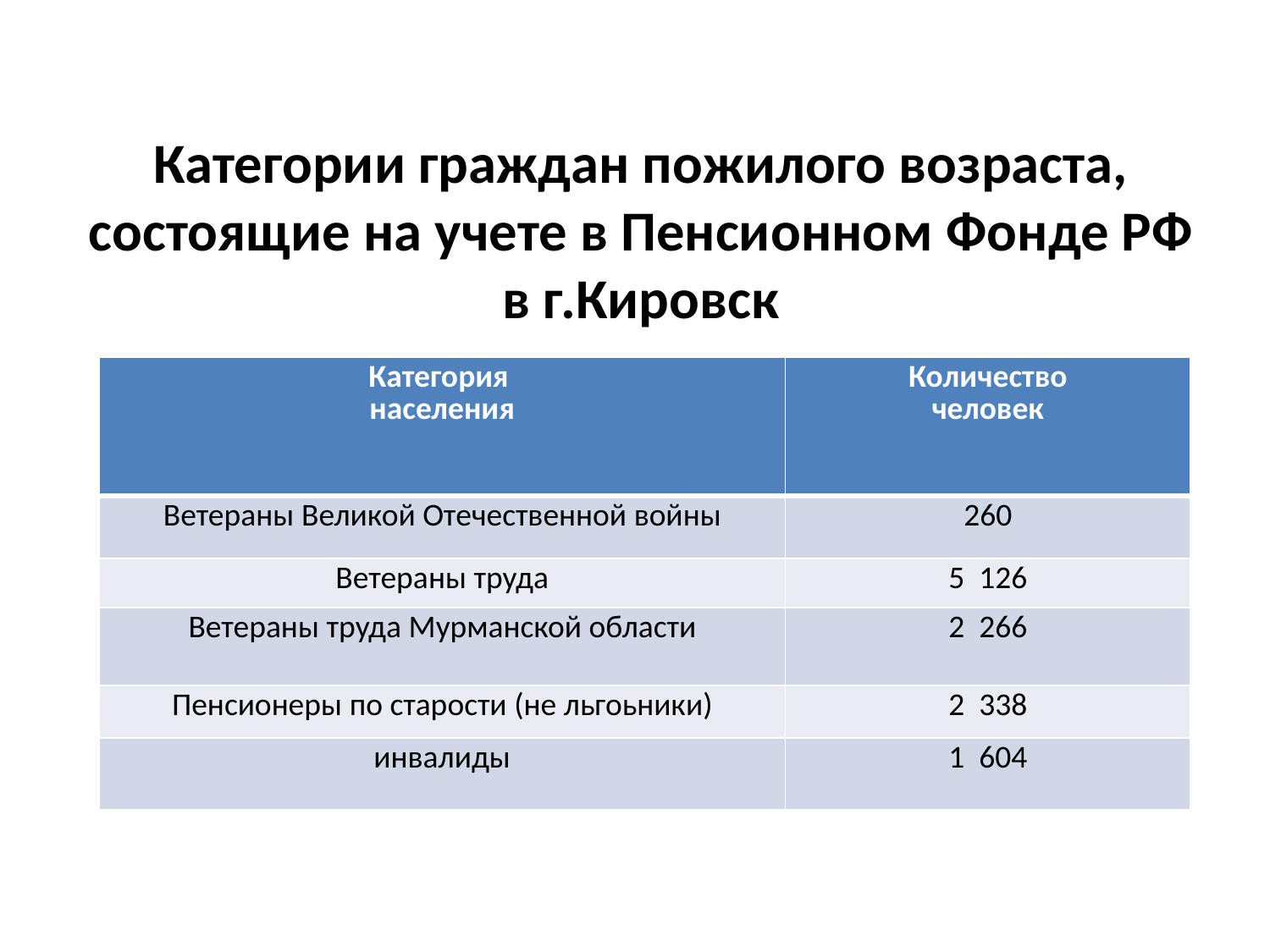

# Категории граждан пожилого возраста, состоящие на учете в Пенсионном Фонде РФ в г.Кировск
| Категория населения | Количество человек |
| --- | --- |
| Ветераны Великой Отечественной войны | 260 |
| Ветераны труда | 5 126 |
| Ветераны труда Мурманской области | 2 266 |
| Пенсионеры по старости (не льгоьники) | 2 338 |
| инвалиды | 1 604 |